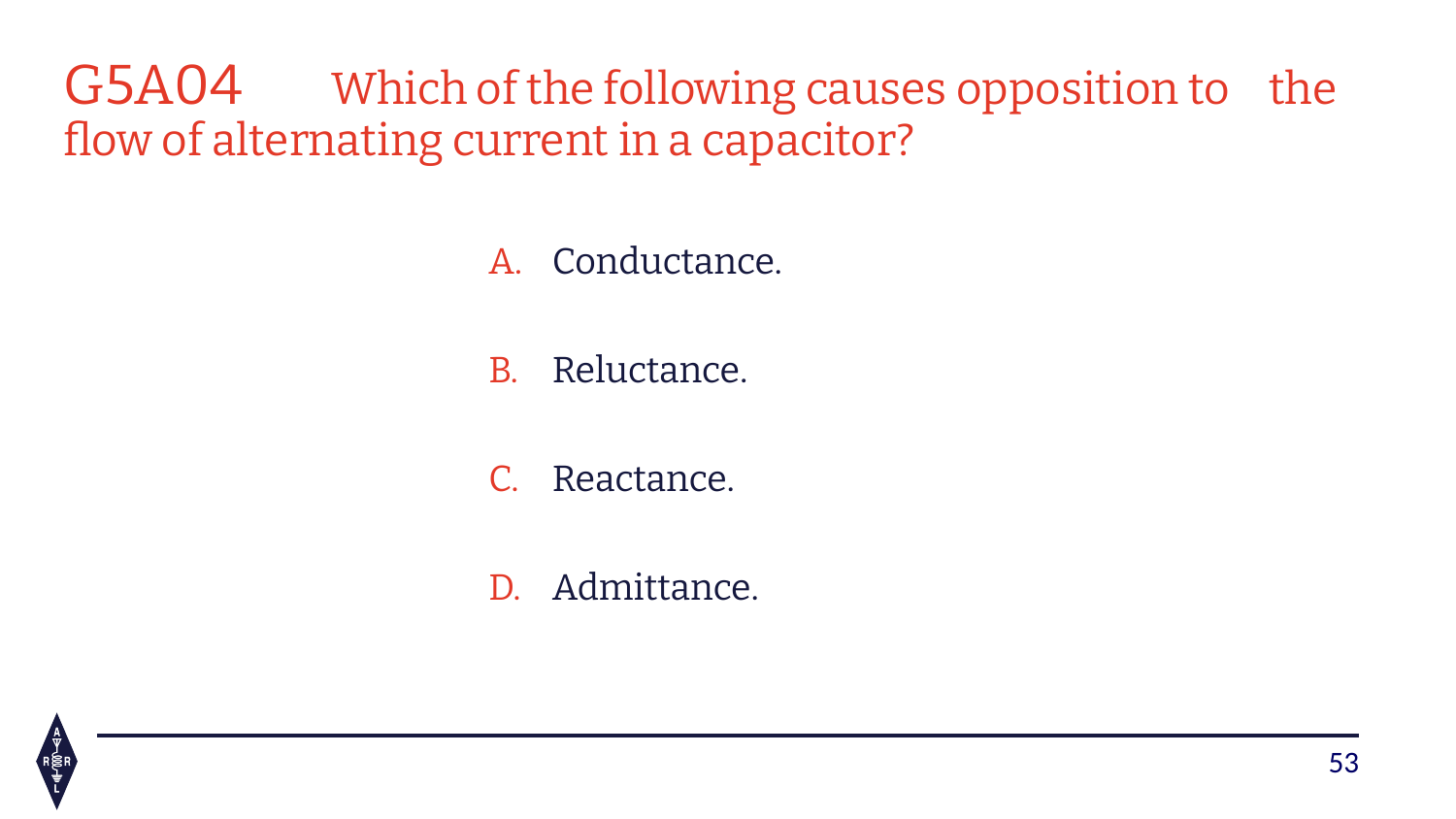

G5A04	Which of the following causes opposition to 			the flow of alternating current in a capacitor?
Conductance.

Reluctance.

Reactance.

Admittance.

53